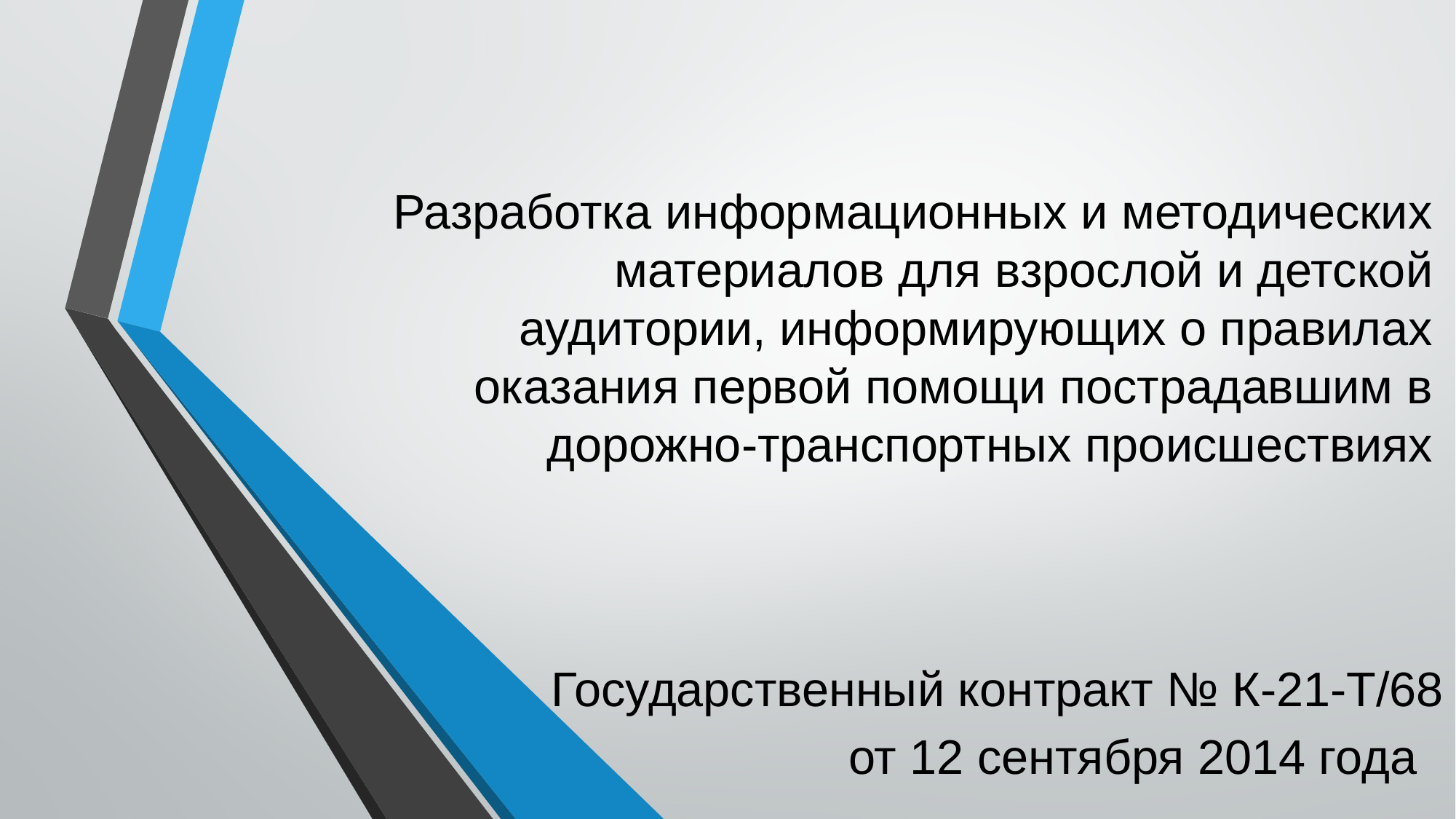

# Разработка информационных и методических материалов для взрослой и детской аудитории, информирующих о правилах оказания первой помощи пострадавшим в дорожно-транспортных происшествиях
Государственный контракт № К-21-Т/68
 от 12 сентября 2014 года